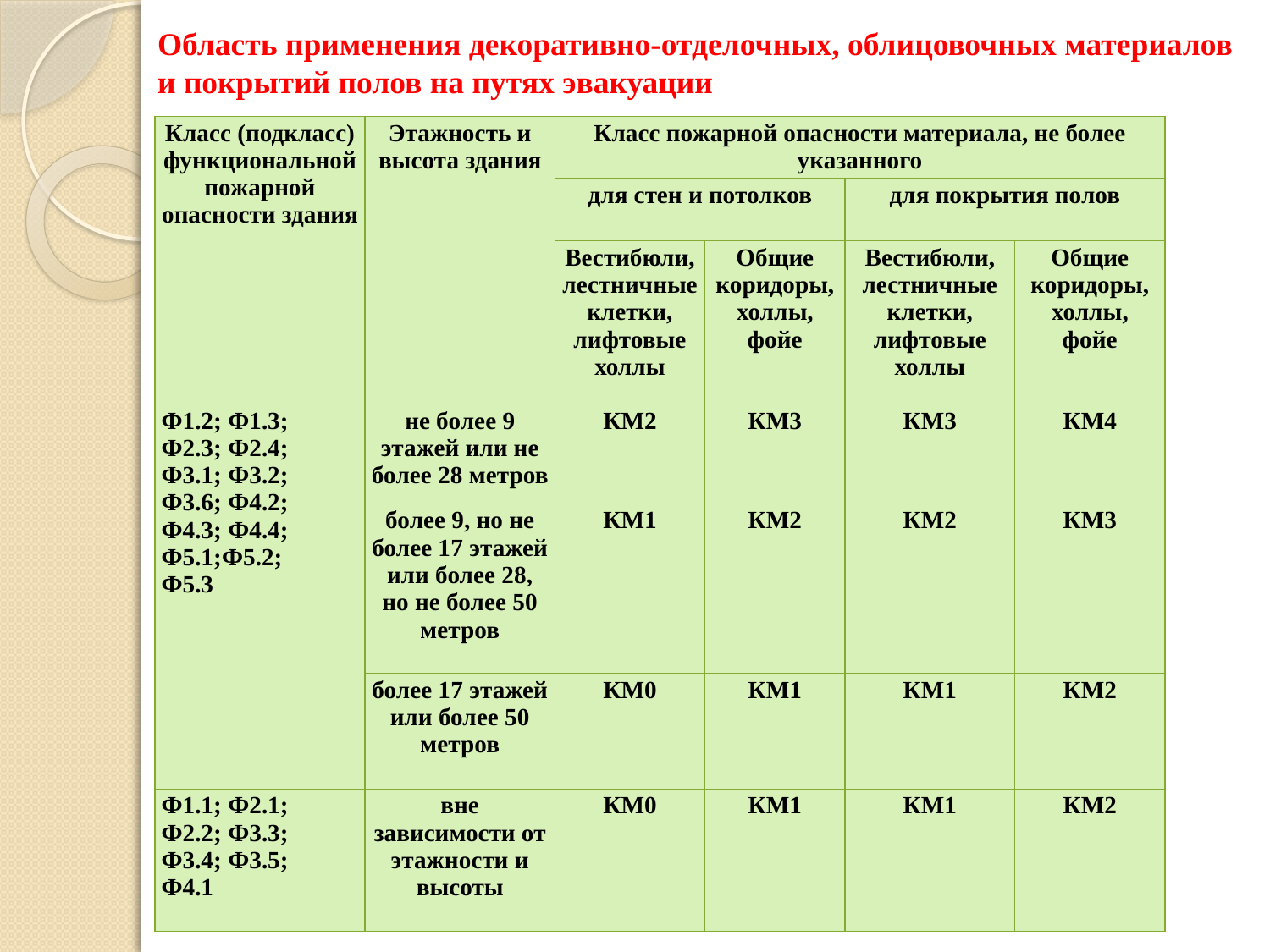

Область применения декоративно-отделочных, облицовочных материалов и покрытий полов на путях эвакуации
| Класс (подкласс) функциональной пожарной опасности здания | Этажность и высота здания | Класс пожарной опасности материала, не более указанного |  |  |  |
| --- | --- | --- | --- | --- | --- |
|  |  | для стен и потолков |  | для покрытия полов |  |
|  |  | Вестибюли, лестничные клетки, лифтовые холлы | Общие коридоры, холлы, фойе | Вестибюли, лестничные клетки, лифтовые холлы | Общие коридоры, холлы, фойе |
| Ф1.2; Ф1.3; Ф2.3; Ф2.4; Ф3.1; Ф3.2; Ф3.6; Ф4.2; Ф4.3; Ф4.4; Ф5.1;Ф5.2; Ф5.3 | не более 9 этажей или не более 28 метров | КМ2 | КМ3 | КМ3 | КМ4 |
|  | более 9, но не более 17 этажей или более 28, но не более 50 метров | КМ1 | КМ2 | КМ2 | КМ3 |
|  | более 17 этажей или более 50 метров | КМ0 | КМ1 | КМ1 | КМ2 |
| Ф1.1; Ф2.1; Ф2.2; Ф3.3; Ф3.4; Ф3.5; Ф4.1 | вне зависимости от этажности и высоты | КМ0 | КМ1 | КМ1 | КМ2 |